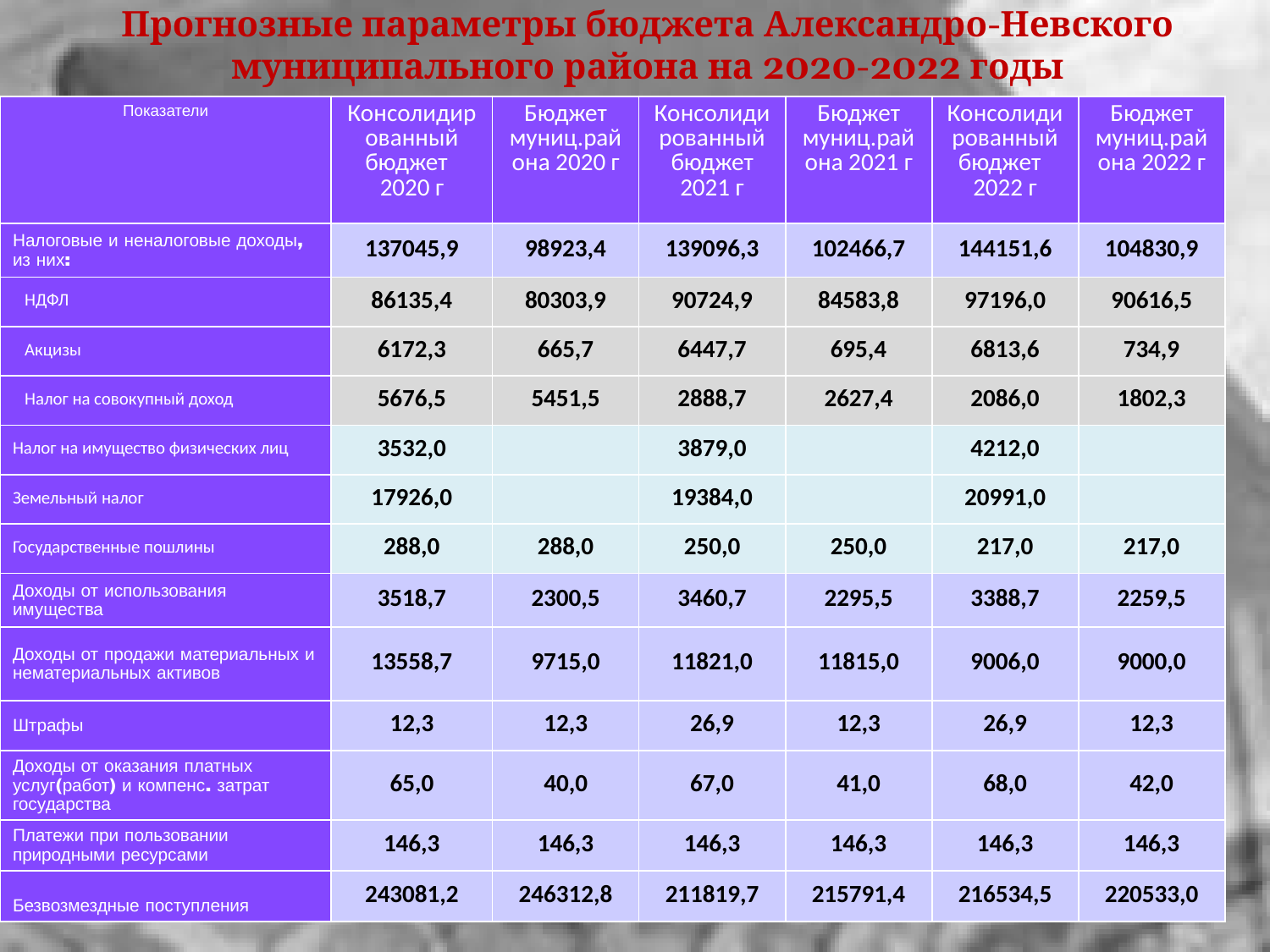

# Прогнозные параметры бюджета Александро-Невского муниципального района на 2020-2022 годы
| Показатели | Консолидированный бюджет 2020 г | Бюджет муниц.района 2020 г | Консолидированный бюджет 2021 г | Бюджет муниц.района 2021 г | Консолидированный бюджет 2022 г | Бюджет муниц.района 2022 г |
| --- | --- | --- | --- | --- | --- | --- |
| Налоговые и неналоговые доходы, из них: | 137045,9 | 98923,4 | 139096,3 | 102466,7 | 144151,6 | 104830,9 |
| НДФЛ | 86135,4 | 80303,9 | 90724,9 | 84583,8 | 97196,0 | 90616,5 |
| Акцизы | 6172,3 | 665,7 | 6447,7 | 695,4 | 6813,6 | 734,9 |
| Налог на совокупный доход | 5676,5 | 5451,5 | 2888,7 | 2627,4 | 2086,0 | 1802,3 |
| Налог на имущество физических лиц | 3532,0 |  | 3879,0 |  | 4212,0 |  |
| Земельный налог | 17926,0 |  | 19384,0 |  | 20991,0 |  |
| Государственные пошлины | 288,0 | 288,0 | 250,0 | 250,0 | 217,0 | 217,0 |
| Доходы от использования имущества | 3518,7 | 2300,5 | 3460,7 | 2295,5 | 3388,7 | 2259,5 |
| Доходы от продажи материальных и нематериальных активов | 13558,7 | 9715,0 | 11821,0 | 11815,0 | 9006,0 | 9000,0 |
| Штрафы | 12,3 | 12,3 | 26,9 | 12,3 | 26,9 | 12,3 |
| Доходы от оказания платных услуг(работ) и компенс. затрат государства | 65,0 | 40,0 | 67,0 | 41,0 | 68,0 | 42,0 |
| Платежи при пользовании природными ресурсами | 146,3 | 146,3 | 146,3 | 146,3 | 146,3 | 146,3 |
| Безвозмездные поступления | 243081,2 | 246312,8 | 211819,7 | 215791,4 | 216534,5 | 220533,0 |